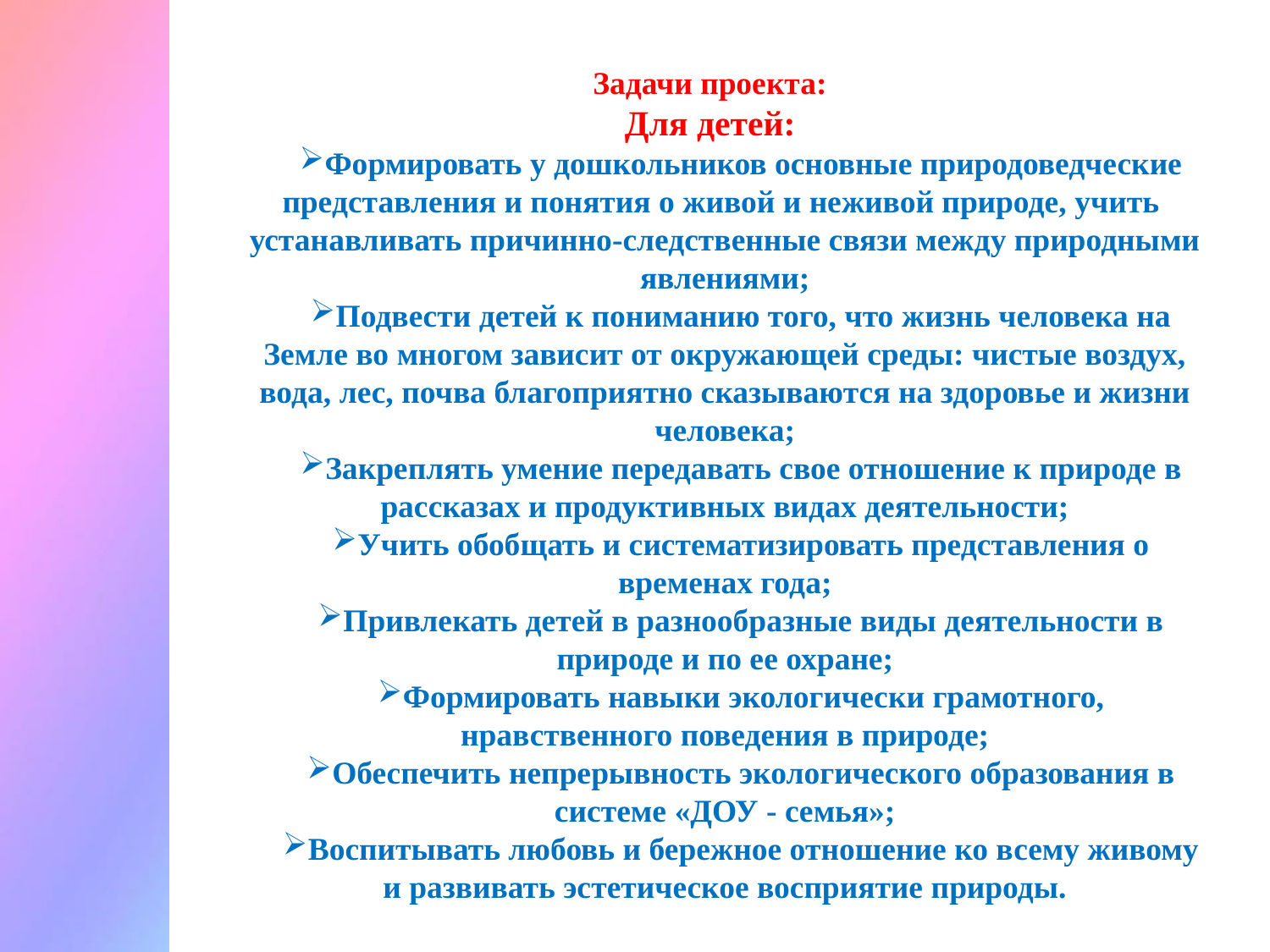

Задачи проекта:
Для детей:
Формировать у дошкольников основные природоведческие представления и понятия о живой и неживой природе, учить  устанавливать причинно-следственные связи между природными явлениями;
Подвести детей к пониманию того, что жизнь человека на Земле во многом зависит от окружающей среды: чистые воздух, вода, лес, почва благоприятно сказываются на здоровье и жизни человека;
Закреплять умение передавать свое отношение к природе в рассказах и продуктивных видах деятельности;
Учить обобщать и систематизировать представления о временах года;
Привлекать детей в разнообразные виды деятельности в природе и по ее охране;
Формировать навыки экологически грамотного, нравственного поведения в природе;
Обеспечить непрерывность экологического образования в системе «ДОУ - семья»;
Воспитывать любовь и бережное отношение ко всему живому и развивать эстетическое восприятие природы.